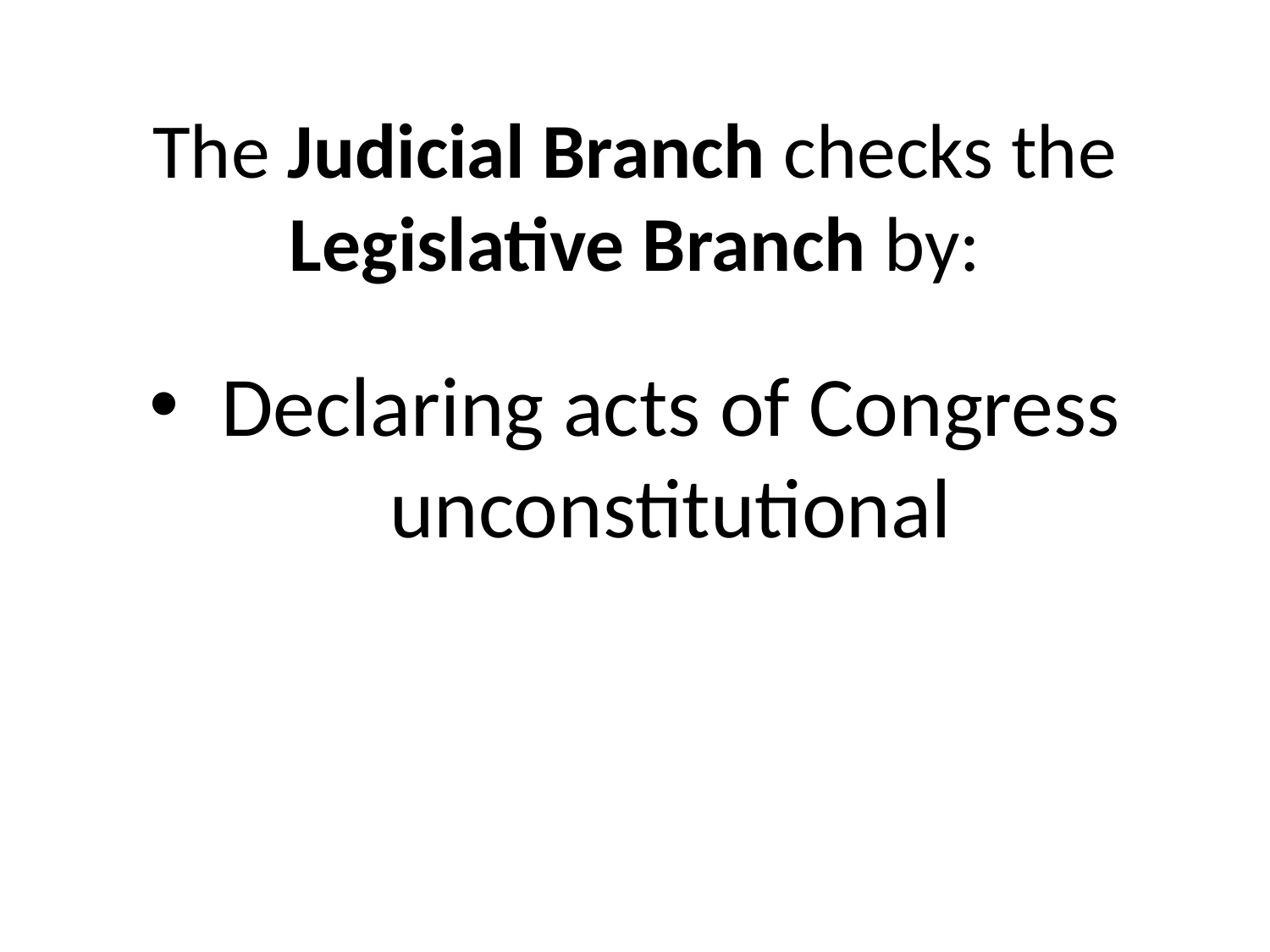

# The Judicial Branch checks the Legislative Branch by:
Declaring acts of Congress unconstitutional